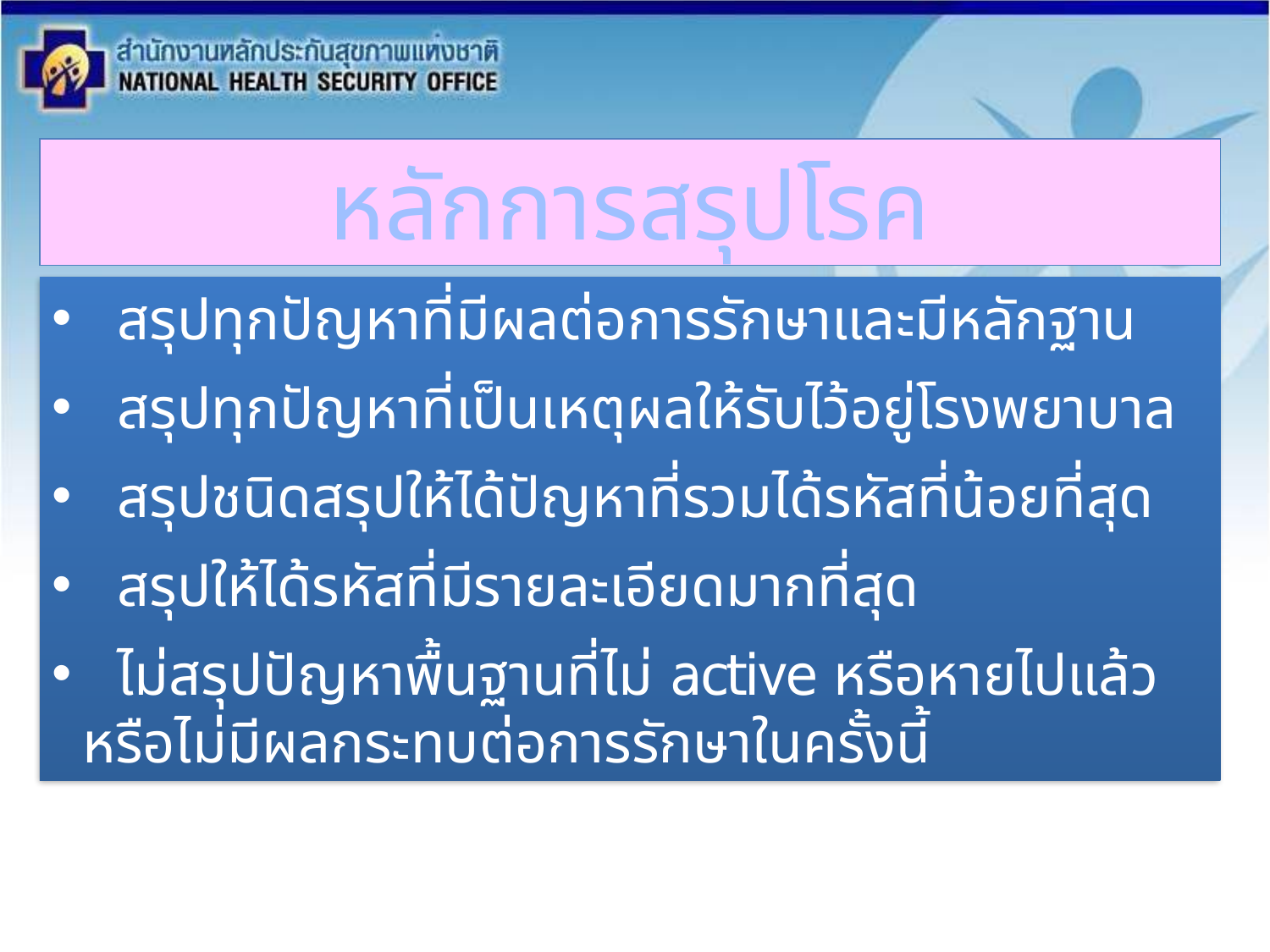

หลักการสรุปโรค
  สรุปทุกปัญหาที่มีผลต่อการรักษาและมีหลักฐาน
  สรุปทุกปัญหาที่เป็นเหตุผลให้รับไว้อยู่โรงพยาบาล
  สรุปชนิดสรุปให้ได้ปัญหาที่รวมได้รหัสที่น้อยที่สุด
  สรุปให้ได้รหัสที่มีรายละเอียดมากที่สุด
  ไม่สรุปปัญหาพื้นฐานที่ไม่ active หรือหายไปแล้วหรือไม่มีผลกระทบต่อการรักษาในครั้งนี้